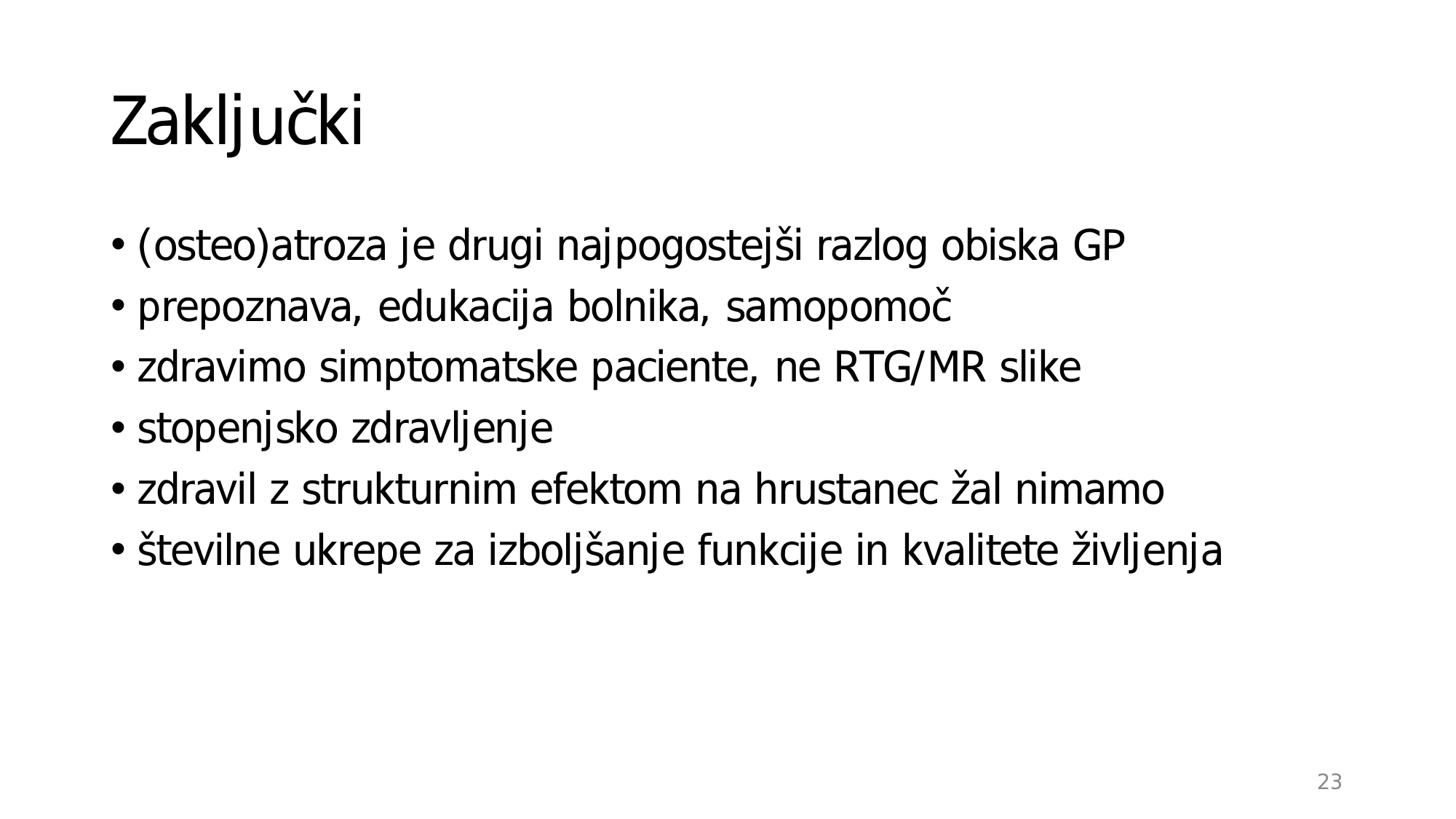

# Zaključki
(osteo)atroza je drugi najpogostejši razlog obiska GP
prepoznava, edukacija bolnika, samopomoč
zdravimo simptomatske paciente, ne RTG/MR slike
stopenjsko zdravljenje
zdravil z strukturnim efektom na hrustanec žal nimamo
številne ukrepe za izboljšanje funkcije in kvalitete življenja
23